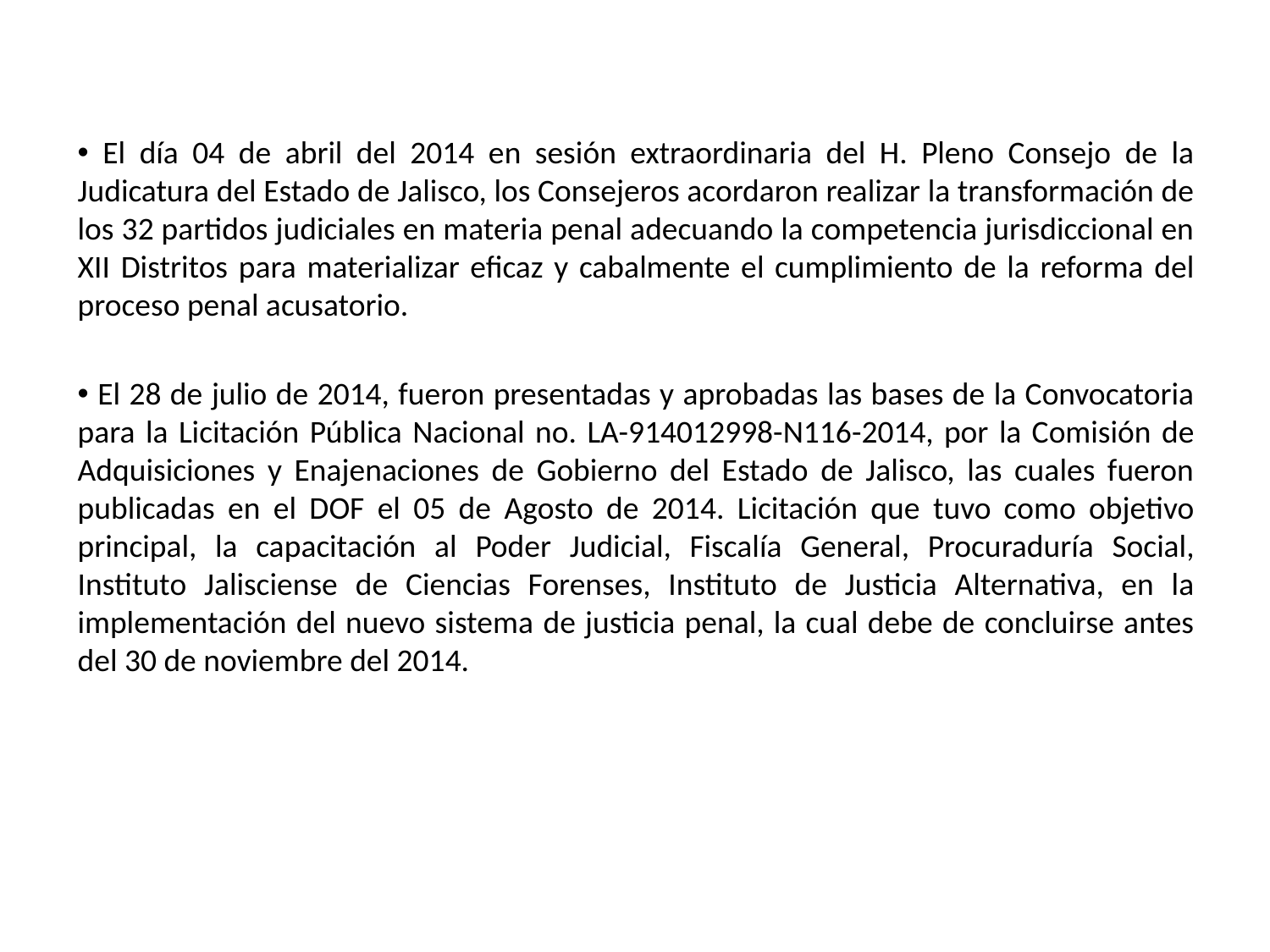

El día 04 de abril del 2014 en sesión extraordinaria del H. Pleno Consejo de la Judicatura del Estado de Jalisco, los Consejeros acordaron realizar la transformación de los 32 partidos judiciales en materia penal adecuando la competencia jurisdiccional en XII Distritos para materializar eficaz y cabalmente el cumplimiento de la reforma del proceso penal acusatorio.

 El 28 de julio de 2014, fueron presentadas y aprobadas las bases de la Convocatoria para la Licitación Pública Nacional no. LA-914012998-N116-2014, por la Comisión de Adquisiciones y Enajenaciones de Gobierno del Estado de Jalisco, las cuales fueron publicadas en el DOF el 05 de Agosto de 2014. Licitación que tuvo como objetivo principal, la capacitación al Poder Judicial, Fiscalía General, Procuraduría Social, Instituto Jalisciense de Ciencias Forenses, Instituto de Justicia Alternativa, en la implementación del nuevo sistema de justicia penal, la cual debe de concluirse antes del 30 de noviembre del 2014.